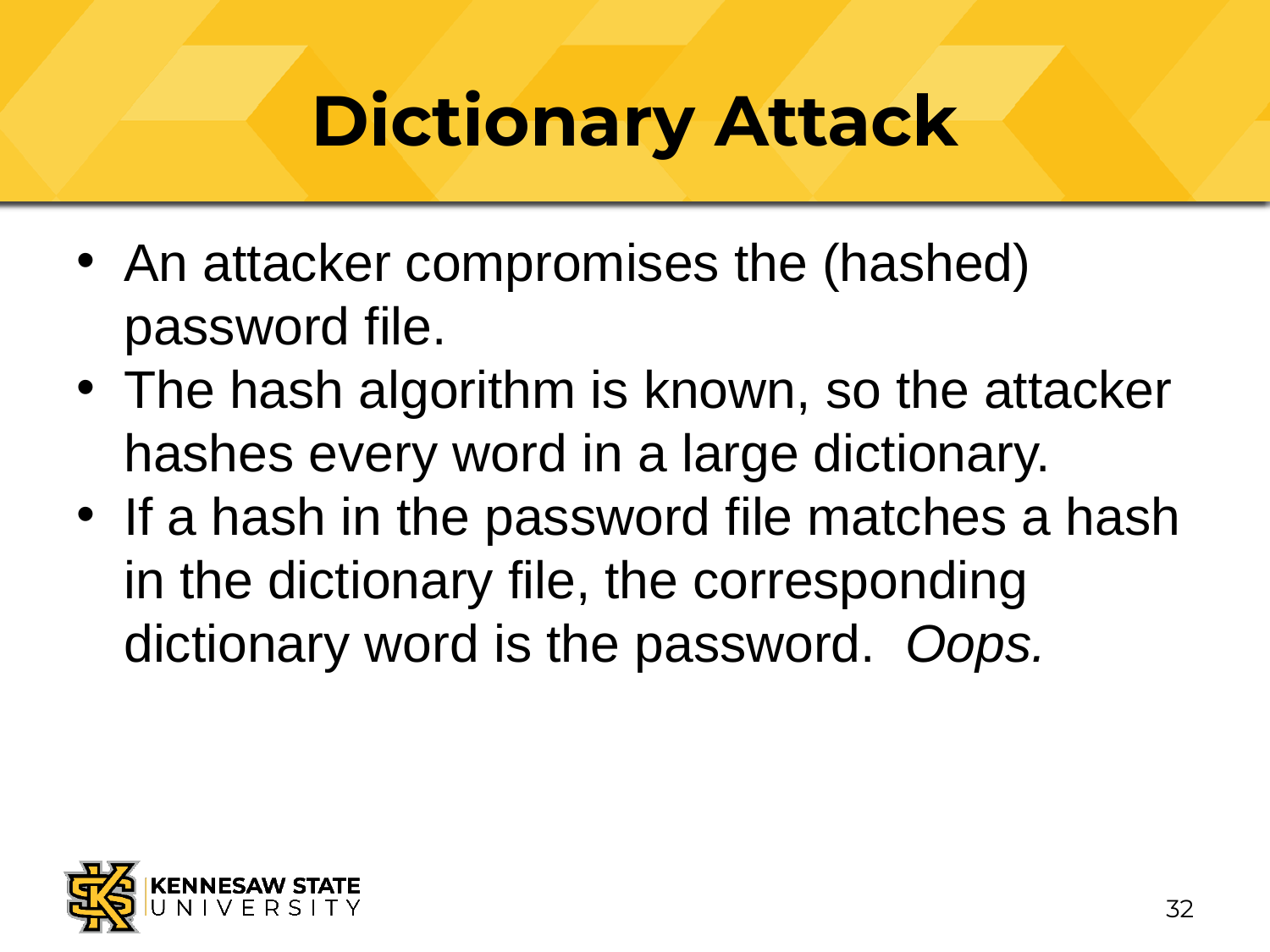

# Dictionary Attack
An attacker compromises the (hashed) password file.
The hash algorithm is known, so the attacker hashes every word in a large dictionary.
If a hash in the password file matches a hash in the dictionary file, the corresponding dictionary word is the password.  Oops.
32